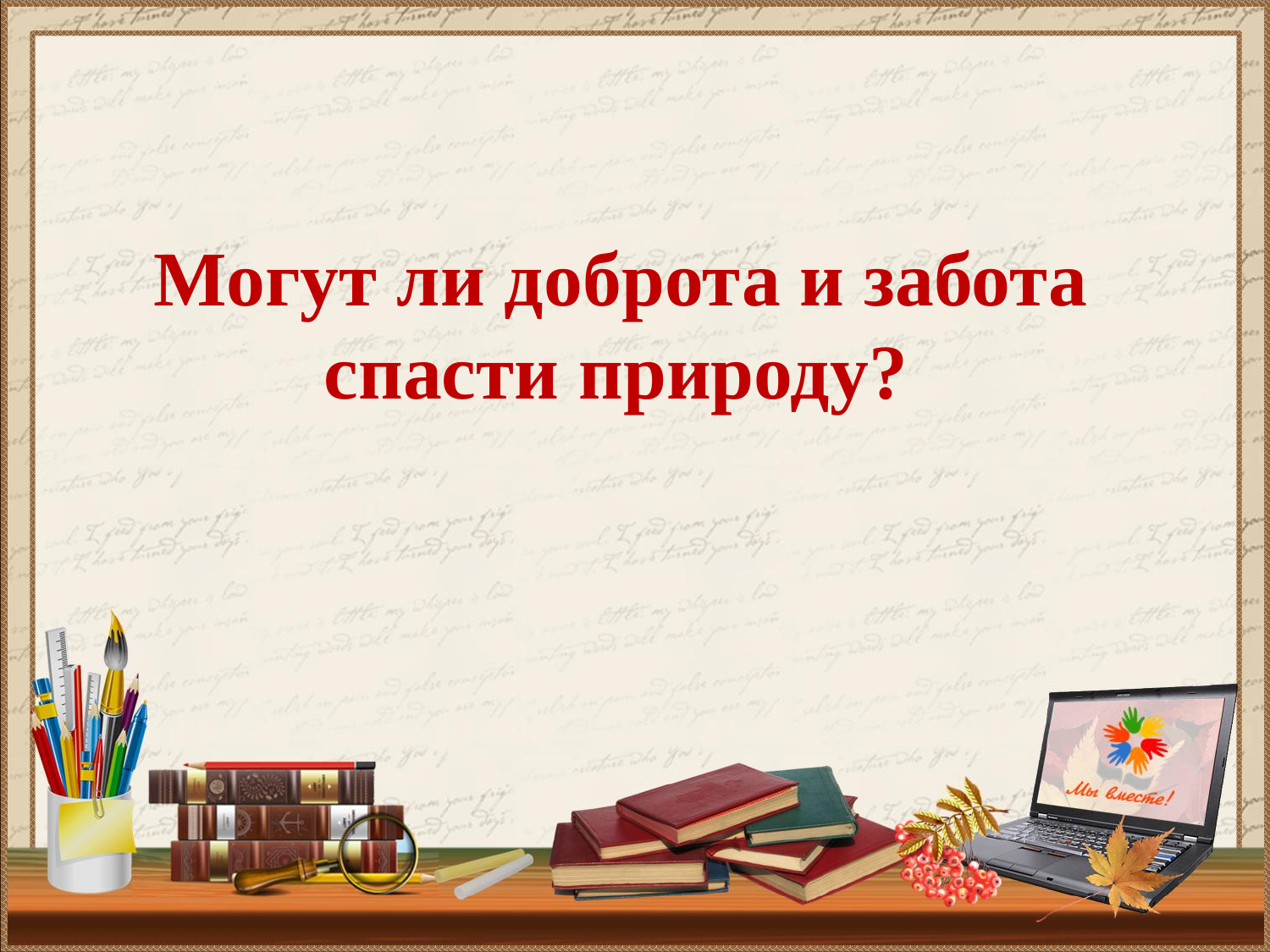

#
   Могут ли доброта и забота спасти природу?